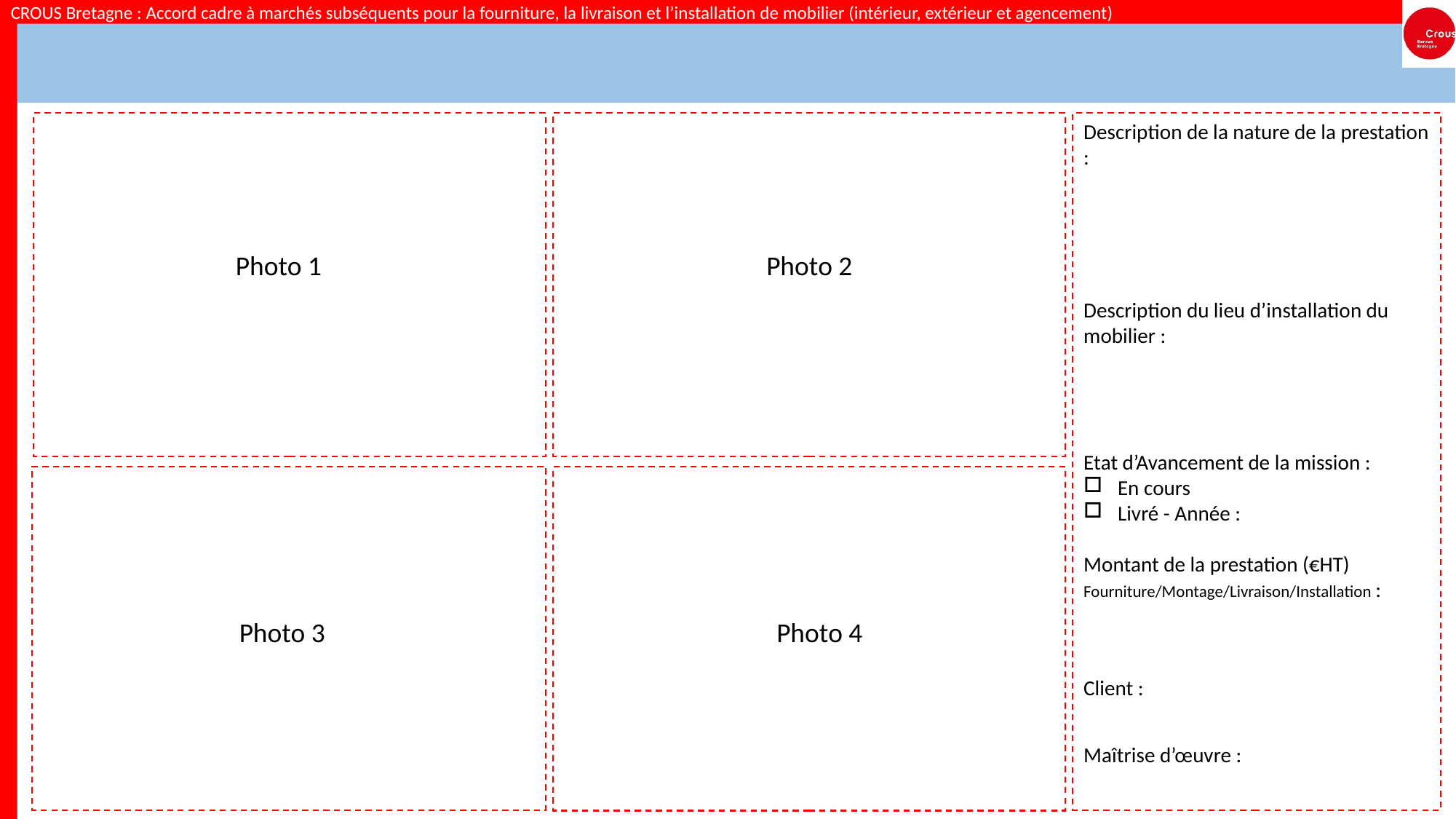

#
Photo 1
Photo 2
Photo 3
Photo 4